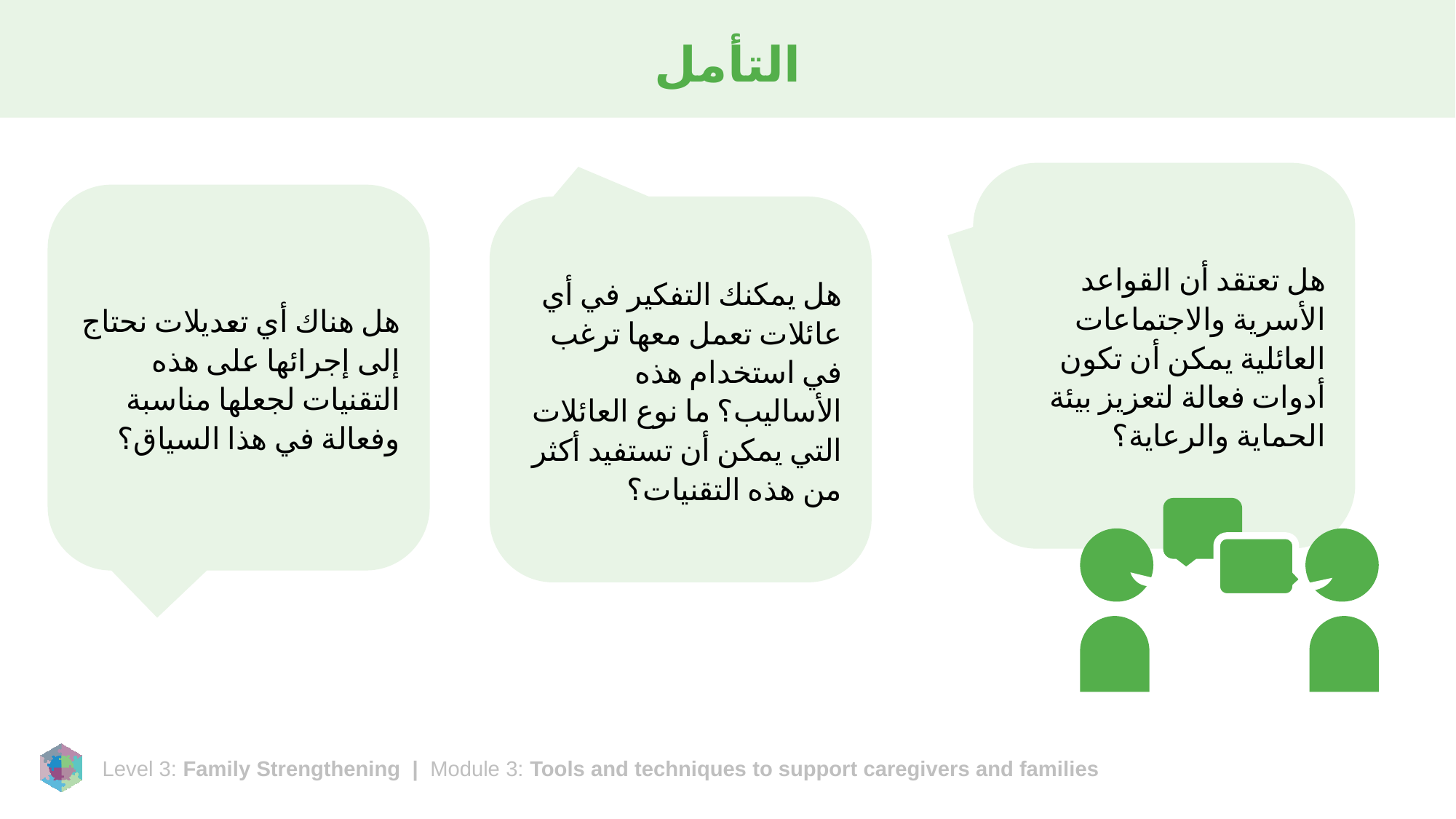

# التأمل
هل تعتقد أن القواعد الأسرية والاجتماعات العائلية يمكن أن تكون أدوات فعالة لتعزيز بيئة الحماية والرعاية؟
هل هناك أي تعديلات نحتاج إلى إجرائها على هذه التقنيات لجعلها مناسبة وفعالة في هذا السياق؟
هل يمكنك التفكير في أي عائلات تعمل معها ترغب في استخدام هذه الأساليب؟ ما نوع العائلات التي يمكن أن تستفيد أكثر من هذه التقنيات؟